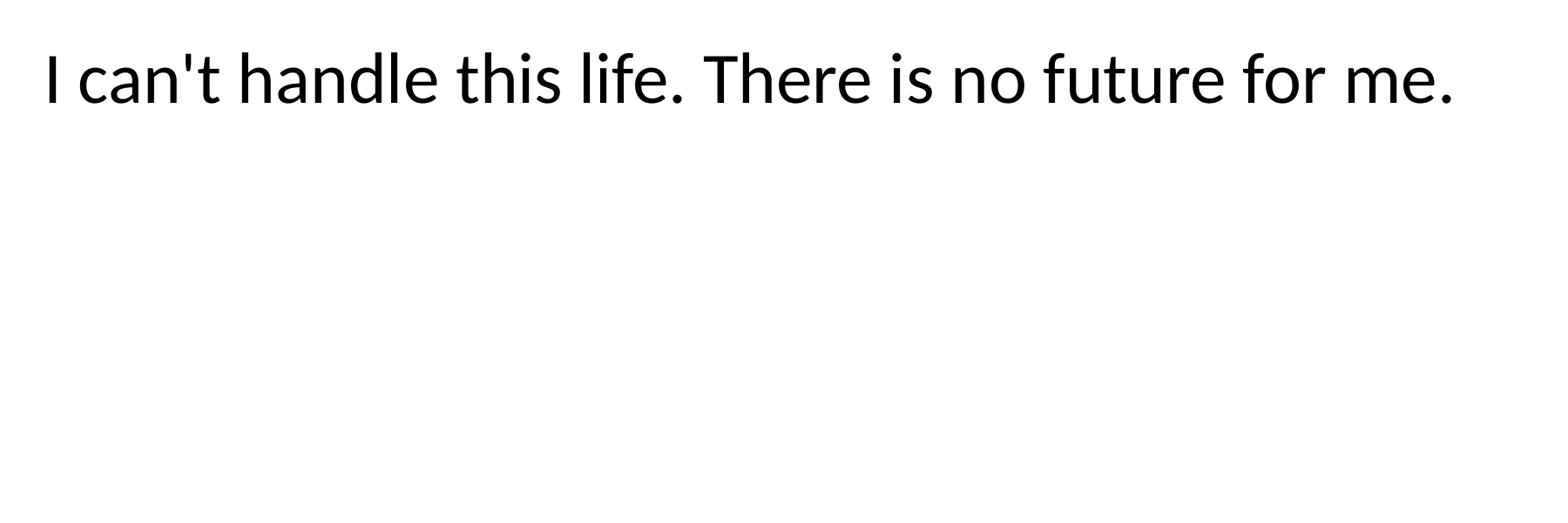

I can't handle this life. There is no future for me.